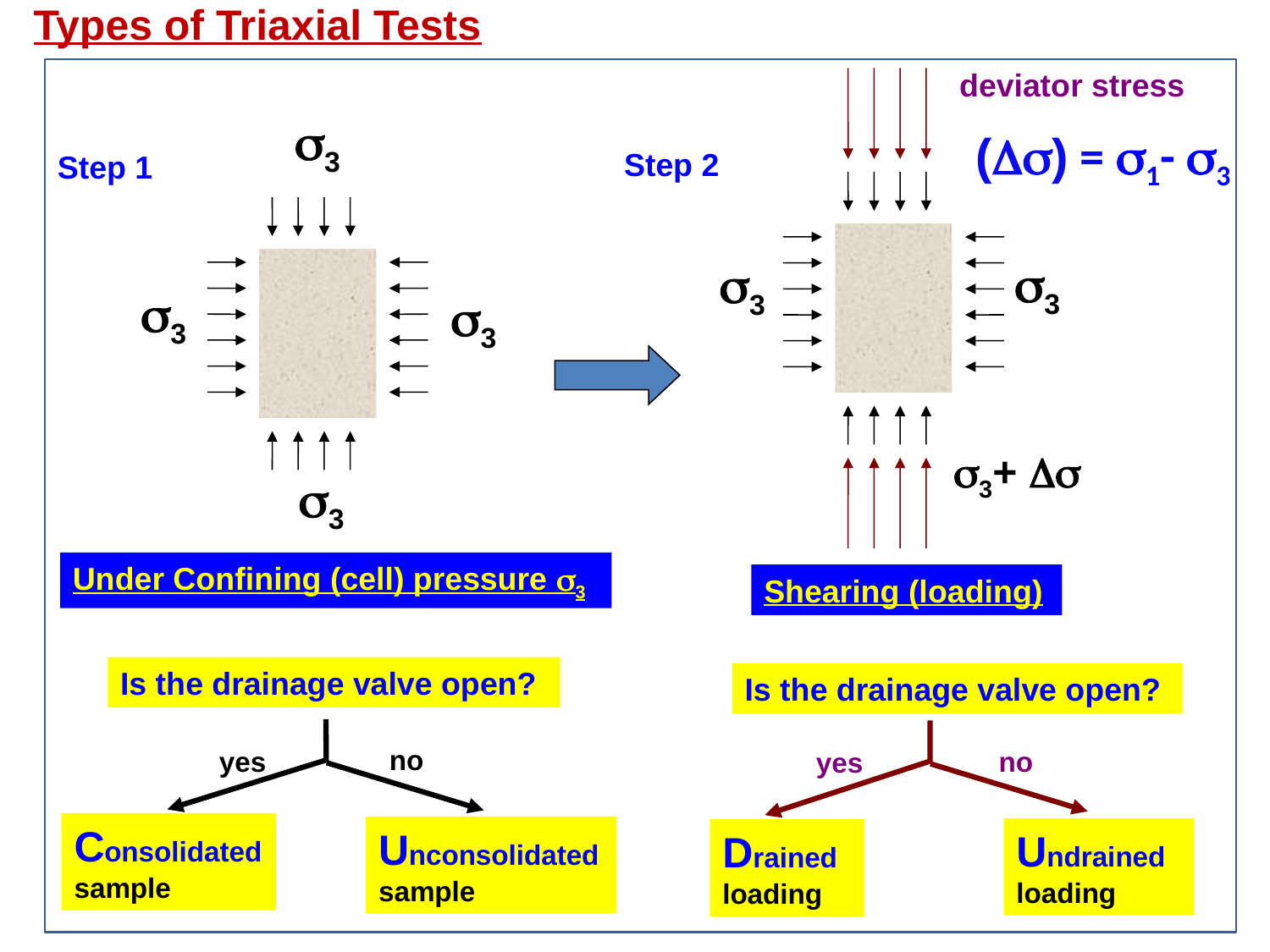

# Types of Triaxial Tests

deviator stress

Step 2
σ3
σ3
σ3+ Δσ
Shearing (loading)

 (Δσ) = σ1- σ3
σ3

σ3
σ3
σ3
Step 1
Under Confining (cell) pressure σ3

Is the drainage valve open?
Is the drainage valve open?

Consolidated sample
Unconsolidated sample
no
yes

Undrained loading
Drained loading
no
yes